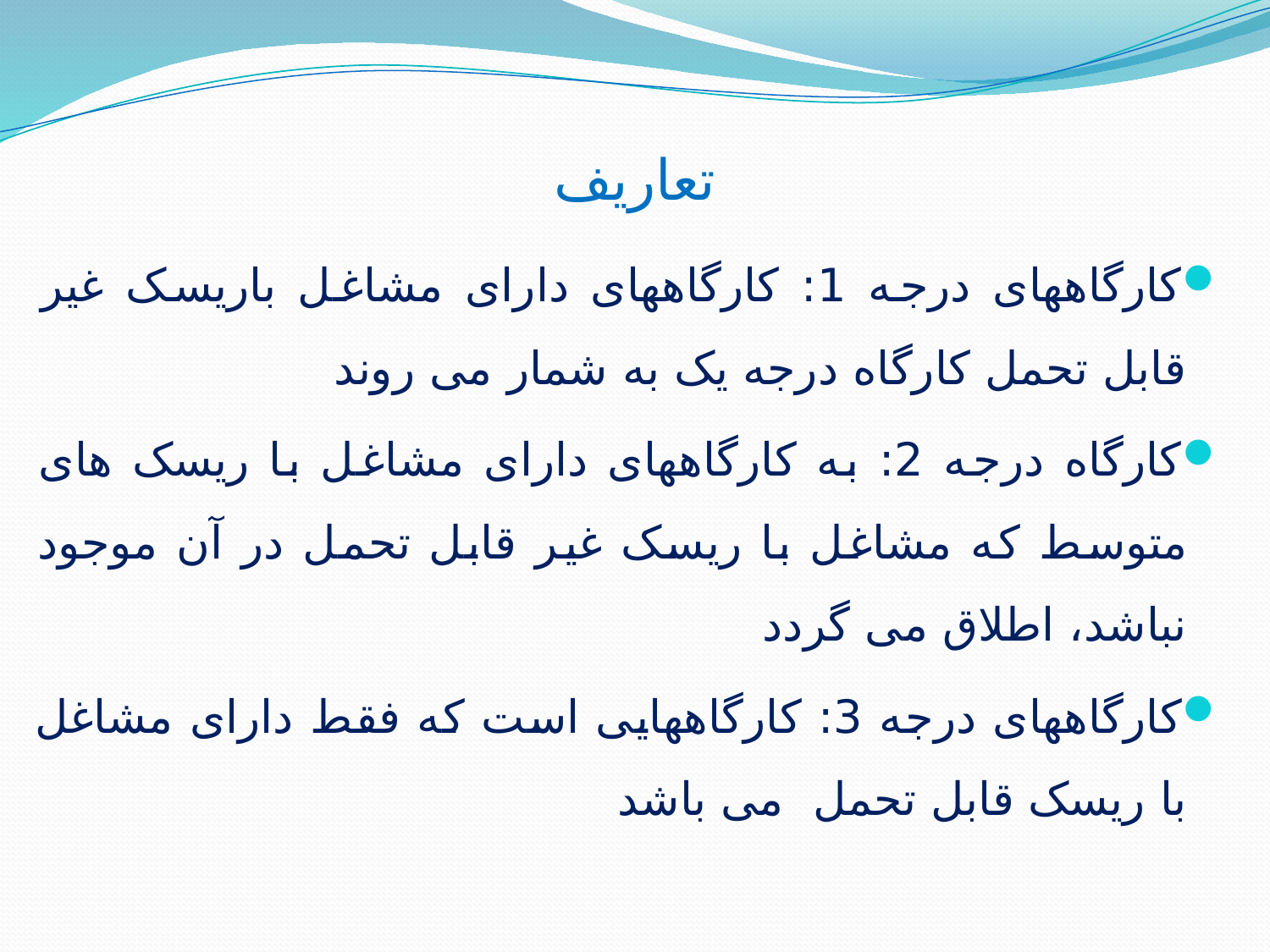

# تعاریف
کارگاههای درجه 1: کارگاههای دارای مشاغل باریسک غیر قابل تحمل کارگاه درجه یک به شمار می روند
کارگاه درجه 2: به کارگاههای دارای مشاغل با ریسک های متوسط که مشاغل با ریسک غیر قابل تحمل در آن موجود نباشد، اطلاق می گردد
کارگاههای درجه 3: کارگاههایی است که فقط دارای مشاغل با ریسک قابل تحمل  می باشد